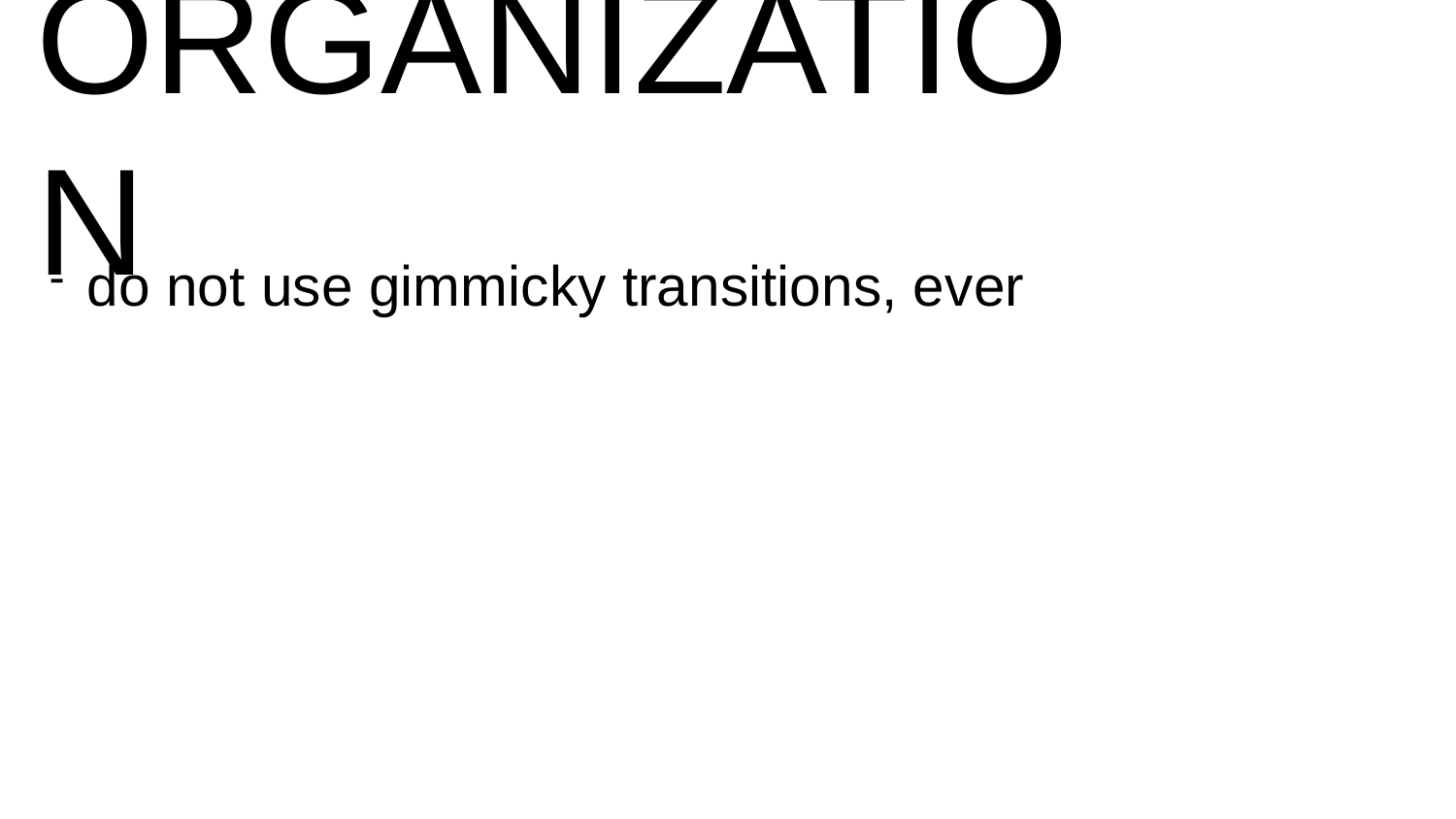

ORGANIZATION
do not use gimmicky transitions, ever